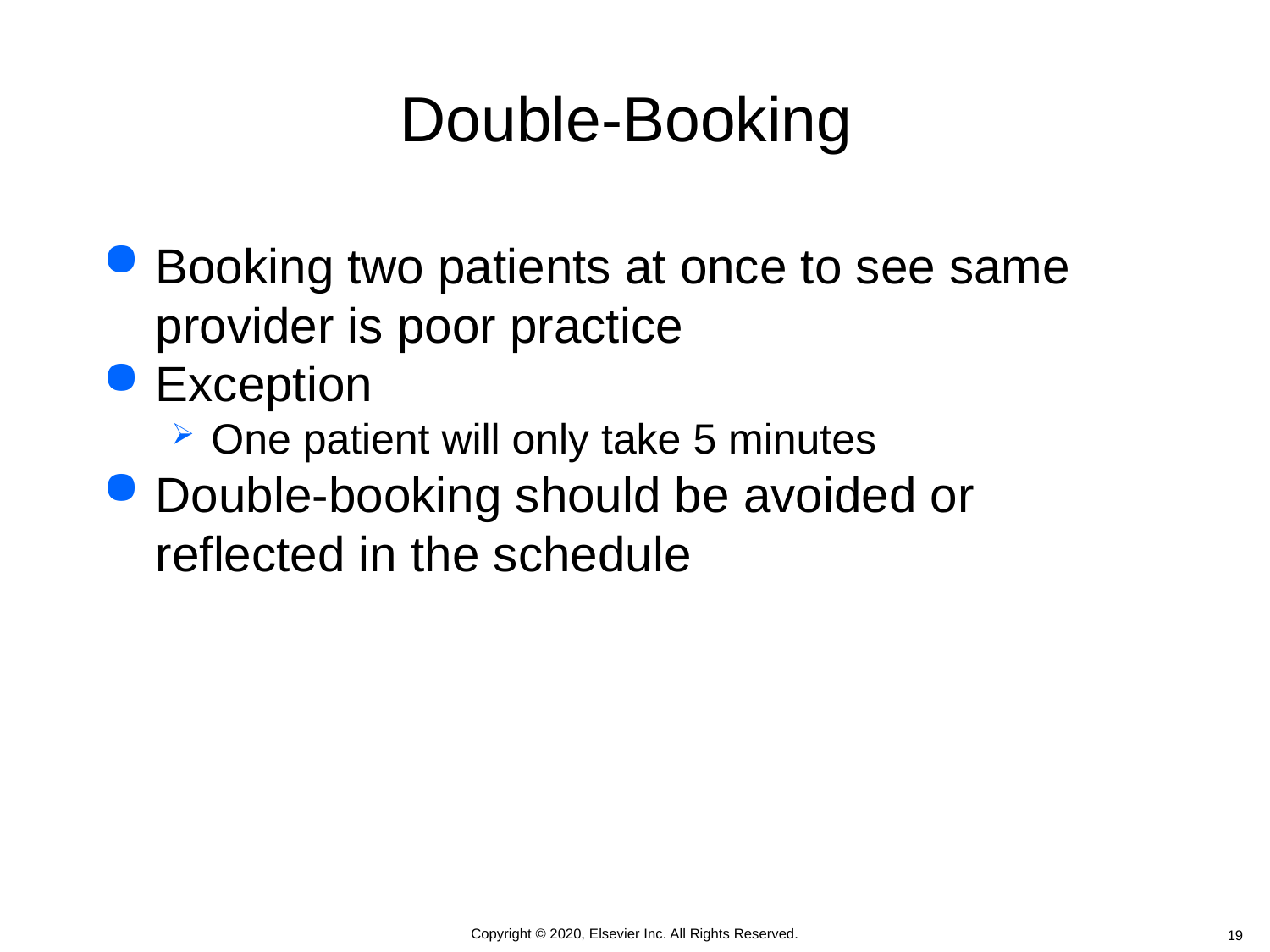

# Double-Booking
Booking two patients at once to see same provider is poor practice
Exception
One patient will only take 5 minutes
Double-booking should be avoided or reflected in the schedule

 19